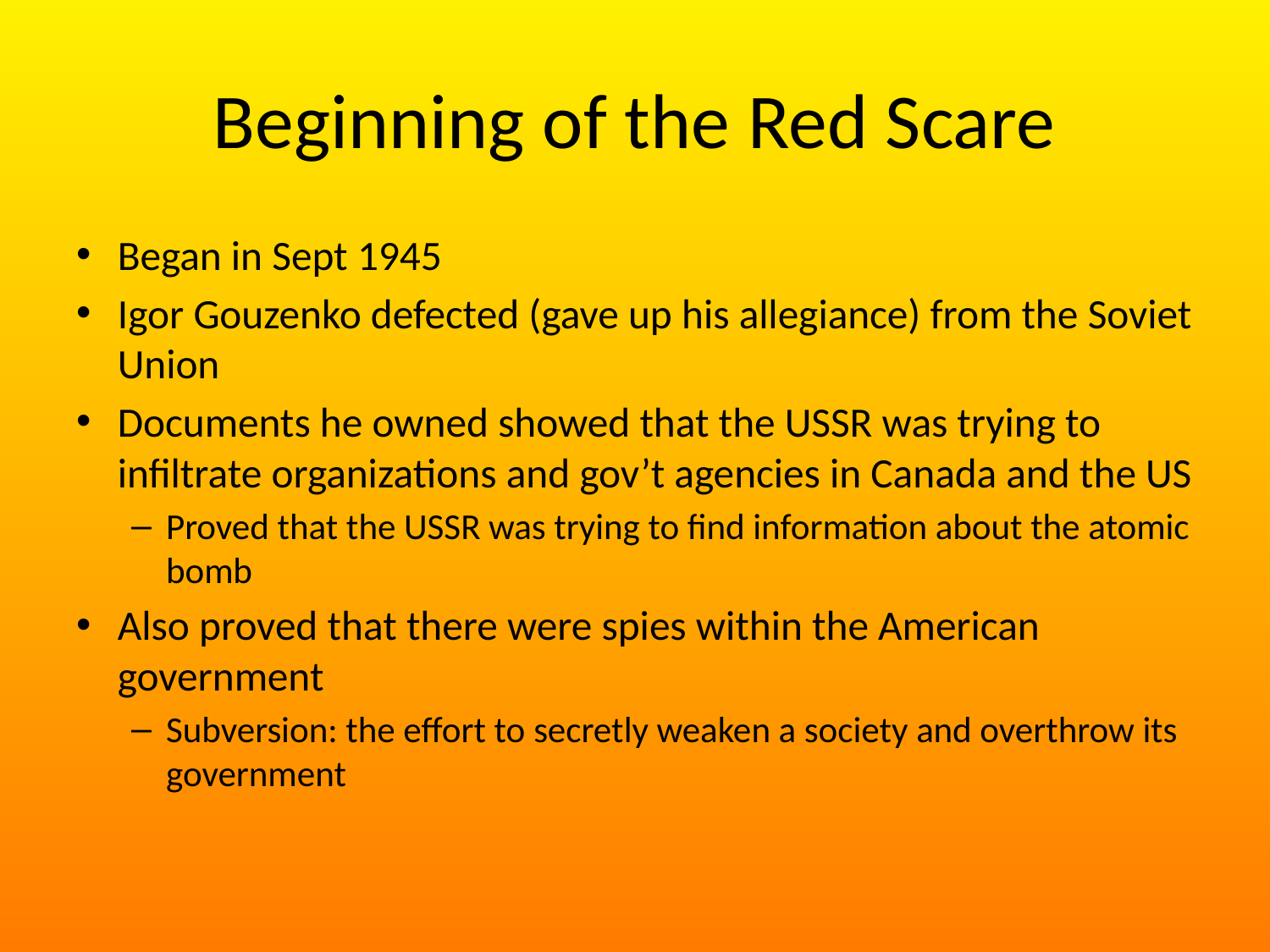

# Beginning of the Red Scare
Began in Sept 1945
Igor Gouzenko defected (gave up his allegiance) from the Soviet Union
Documents he owned showed that the USSR was trying to infiltrate organizations and gov’t agencies in Canada and the US
Proved that the USSR was trying to find information about the atomic bomb
Also proved that there were spies within the American government
Subversion: the effort to secretly weaken a society and overthrow its government